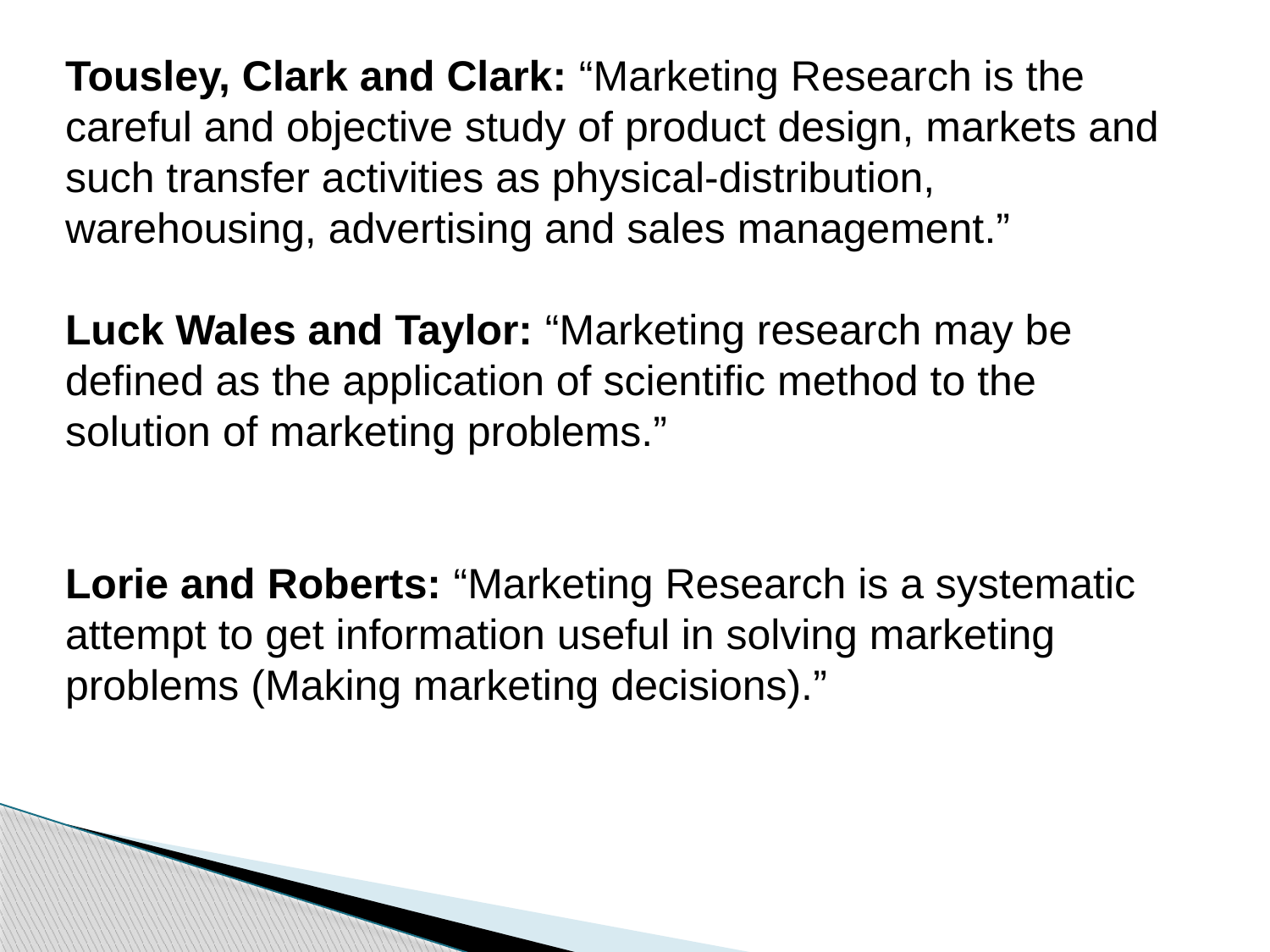

Tousley, Clark and Clark: “Marketing Research is the careful and objective study of product design, markets and such transfer activities as physical-distribution, warehousing, advertising and sales management.”

Luck Wales and Taylor: “Marketing research may be defined as the application of scientific method to the solution of marketing problems.”

Lorie and Roberts: “Marketing Research is a systematic attempt to get information useful in solving marketing problems (Making marketing decisions).”